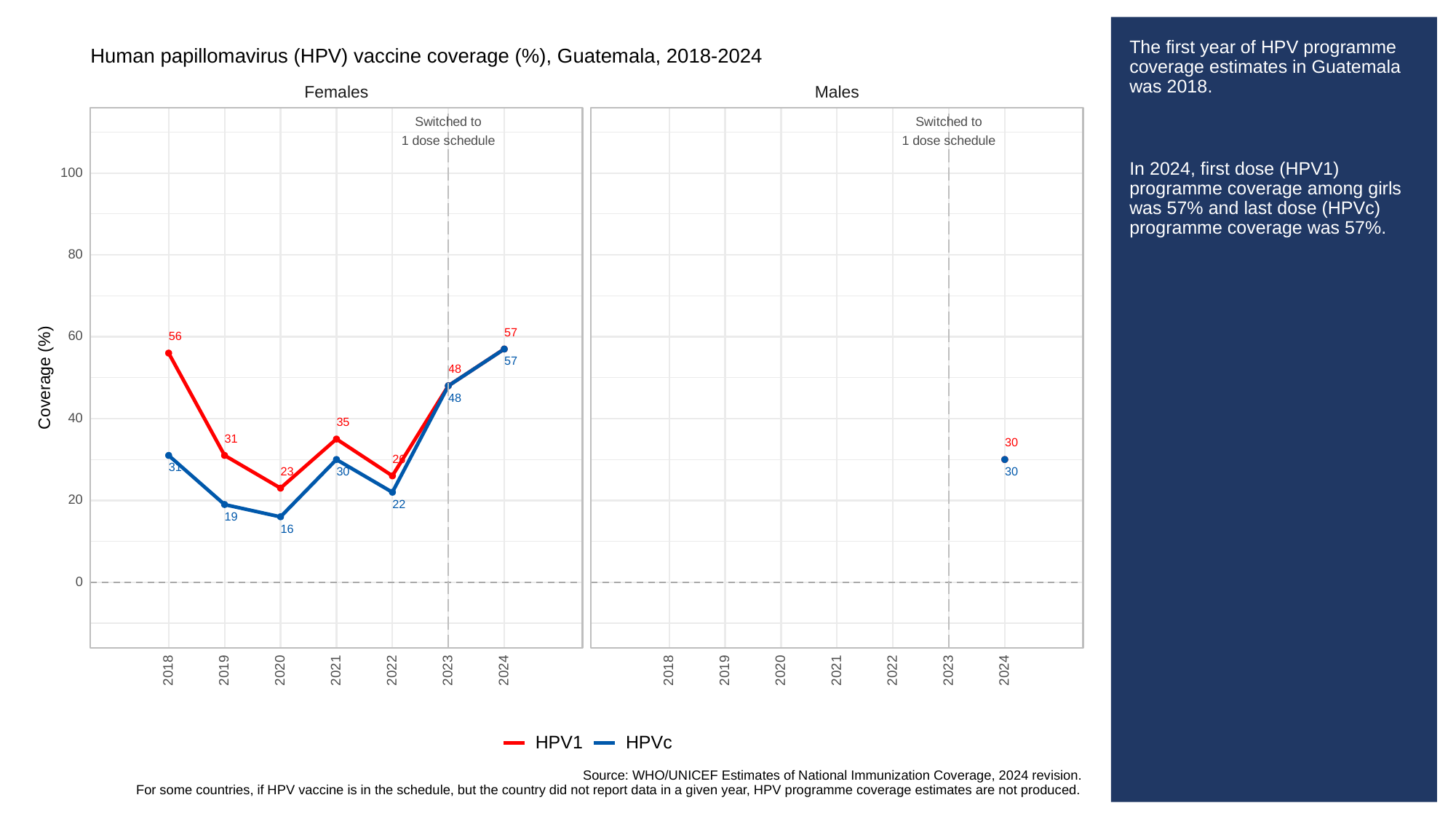

# The first year of HPV programme coverage estimates in Guatemala was 2018.

In 2024, first dose (HPV1) programme coverage among girls was 57% and last dose (HPVc) programme coverage was 57%.

Human papillomavirus (HPV) vaccine coverage (%), Guatemala, 2018-2024
Females
Males

Switched to
Switched to

1 dose schedule
1 dose schedule
100

80

57
60
56

57
48
Coverage (%)

48
40
35

31

30

26

31
23
30
30

20

22

19

16

0

2023
2023
2018
2019
2020
2021
2022
2024
2018
2019
2020
2021
2022
2024
HPVc
HPV1

Source: WHO/UNICEF Estimates of National Immunization Coverage, 2024 revision.
For some countries, if HPV vaccine is in the schedule, but the country did not report data in a given year, HPV programme coverage estimates are not produced.